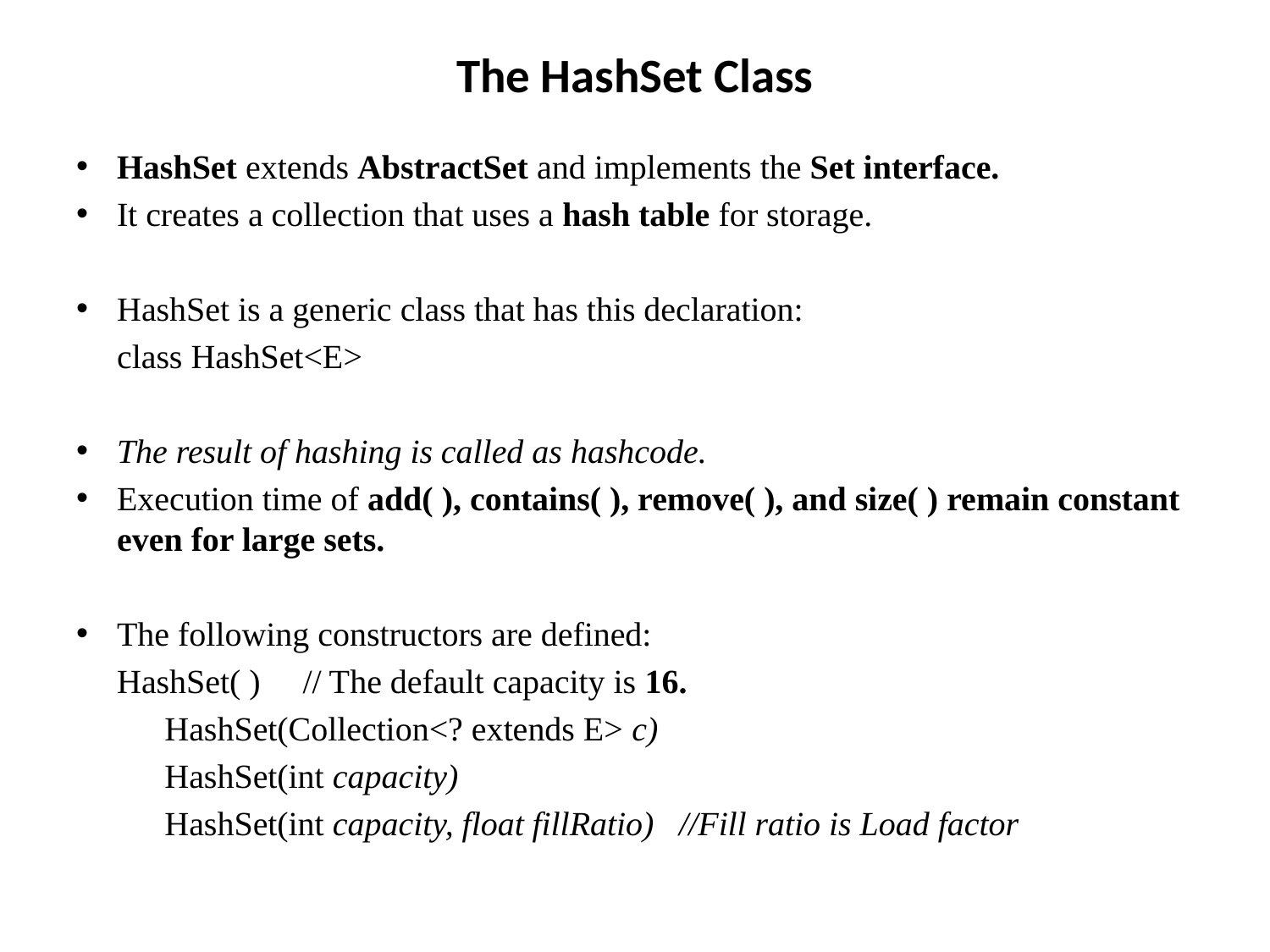

# The HashSet Class
HashSet extends AbstractSet and implements the Set interface.
It creates a collection that uses a hash table for storage.

HashSet is a generic class that has this declaration:
				class HashSet<E>

The result of hashing is called as hashcode.
Execution time of add( ), contains( ), remove( ), and size( ) remain constant even for large sets.

The following constructors are defined:
		HashSet( )     // The default capacity is 16.
		HashSet(Collection<? extends E> c)
		HashSet(int capacity)
		HashSet(int capacity, float fillRatio)   //Fill ratio is Load factor